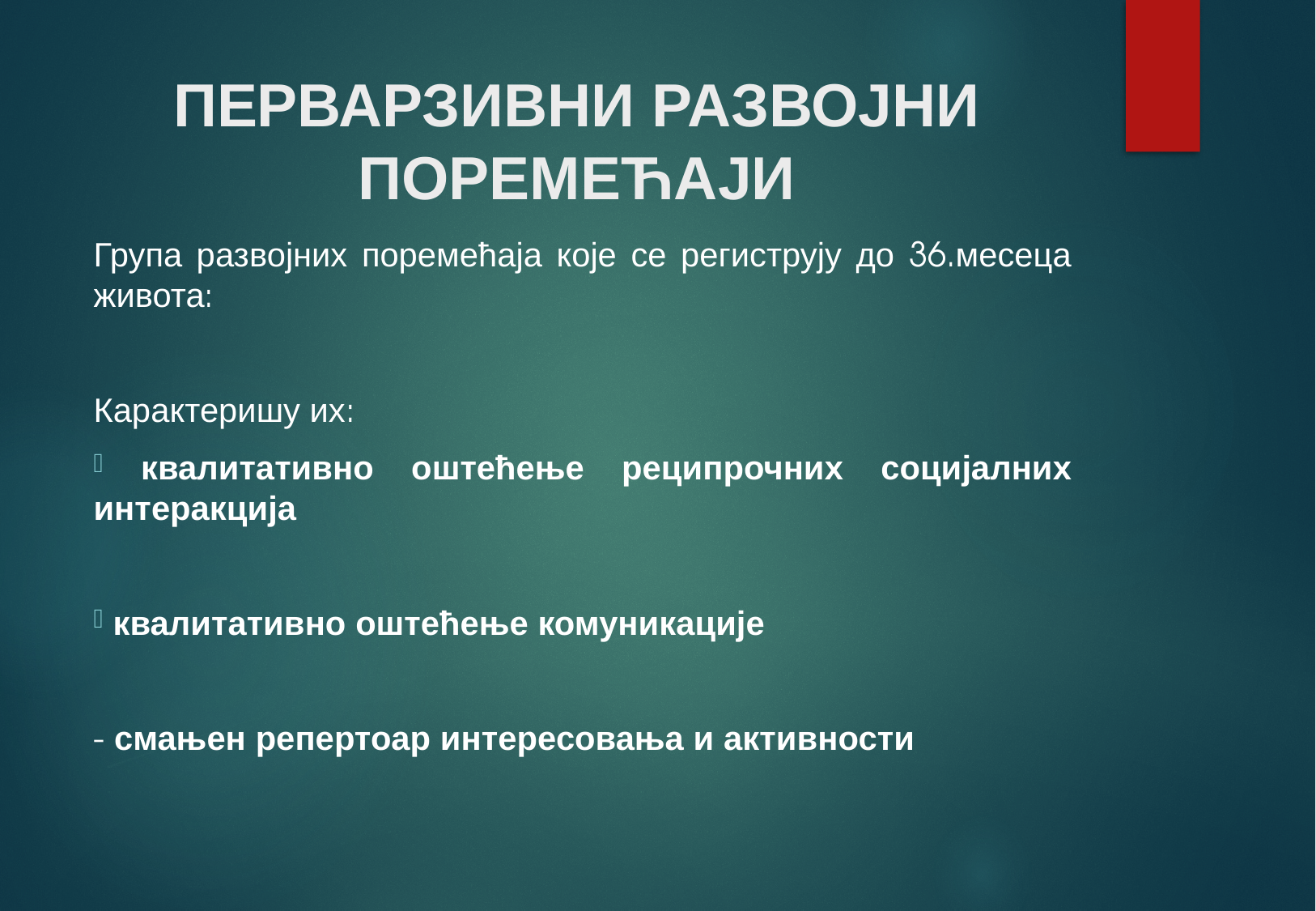

# ПЕРВАРЗИВНИ РАЗВОЈНИ ПОРЕМЕЋАЈИ
Група развојних поремећаја које се региструју до 36.месеца живота:

Карактеришу их:
 квалитативно оштећење реципрочних социјалних интеракција

 квалитативно оштећење комуникације

- смањен репертоар интересовања и активности